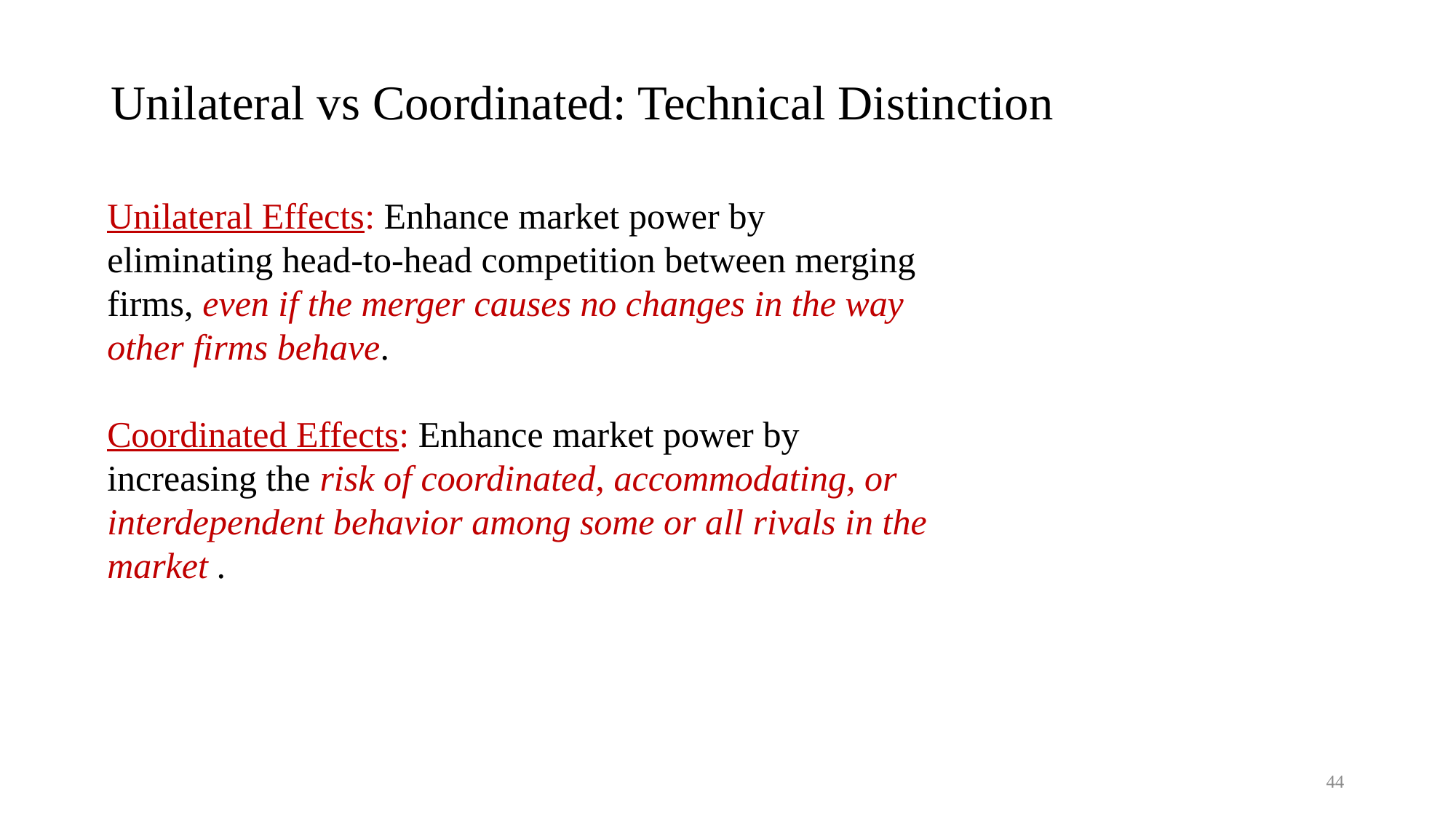

# Unilateral vs Coordinated: Technical Distinction
Unilateral Effects: Enhance market power by
eliminating head-to-head competition between merging firms, even if the merger causes no changes in the way other firms behave.

Coordinated Effects: Enhance market power by
increasing the risk of coordinated, accommodating, or interdependent behavior among some or all rivals in the market .
44